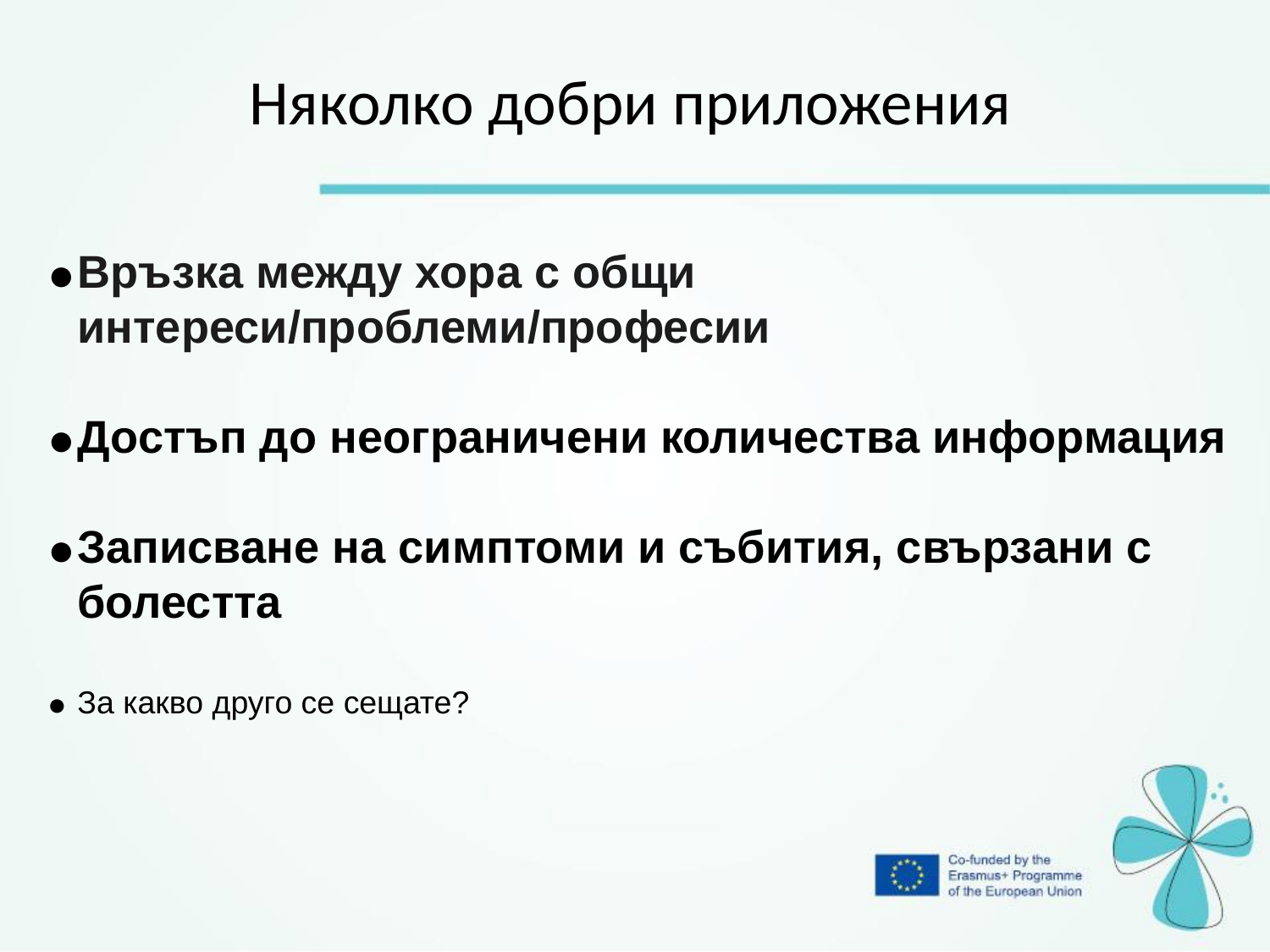

Няколко добри приложения
Връзка между хора с общи интереси/проблеми/професии

Достъп до неограничени количества информация

Записване на симптоми и събития, свързани с болестта

За какво друго се сещате?